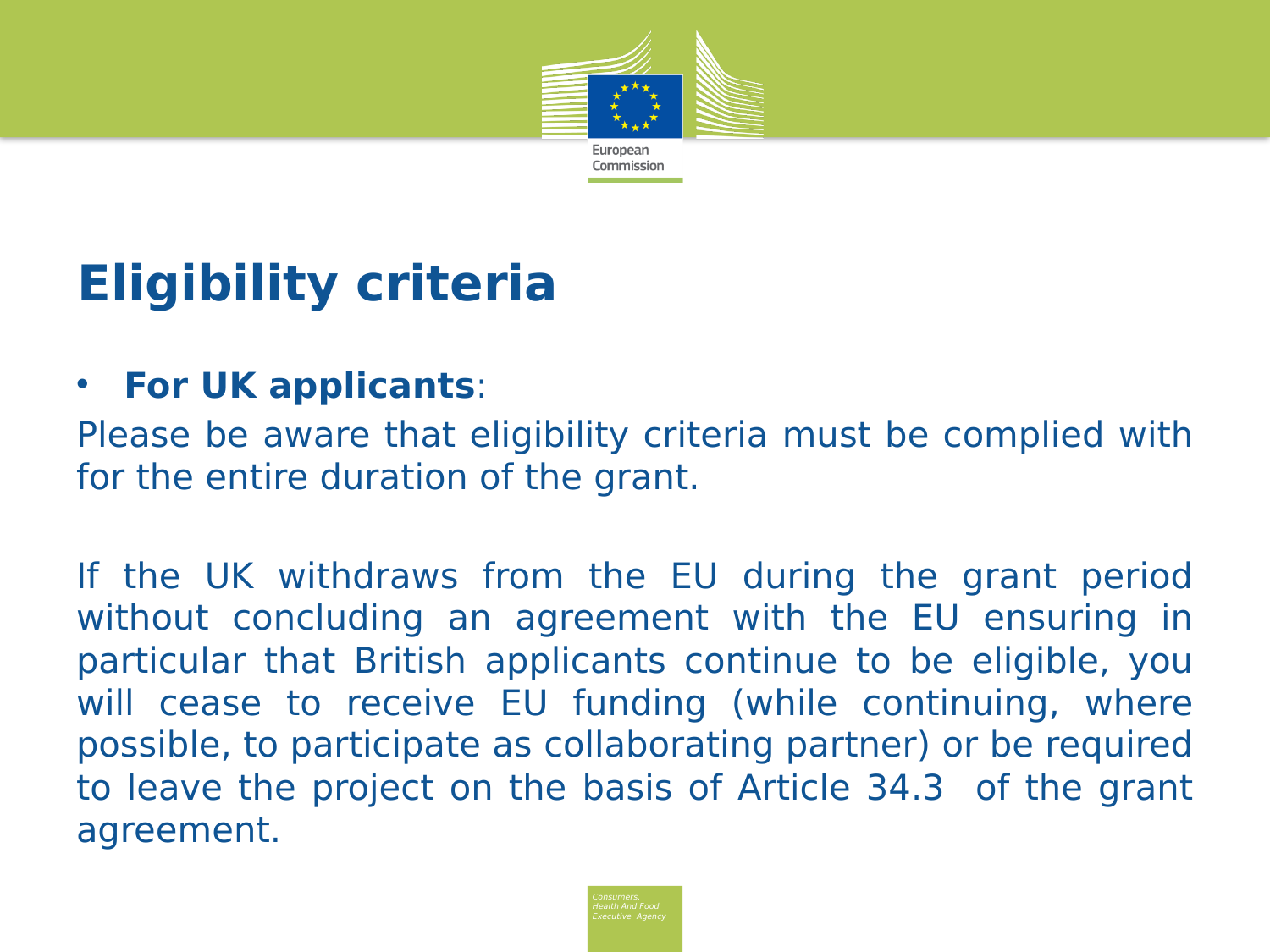

# Eligibility criteria
For UK applicants:
Please be aware that eligibility criteria must be complied with for the entire duration of the grant.

If the UK withdraws from the EU during the grant period without concluding an agreement with the EU ensuring in particular that British applicants continue to be eligible, you will cease to receive EU funding (while continuing, where possible, to participate as collaborating partner) or be required to leave the project on the basis of Article 34.3  of the grant agreement.